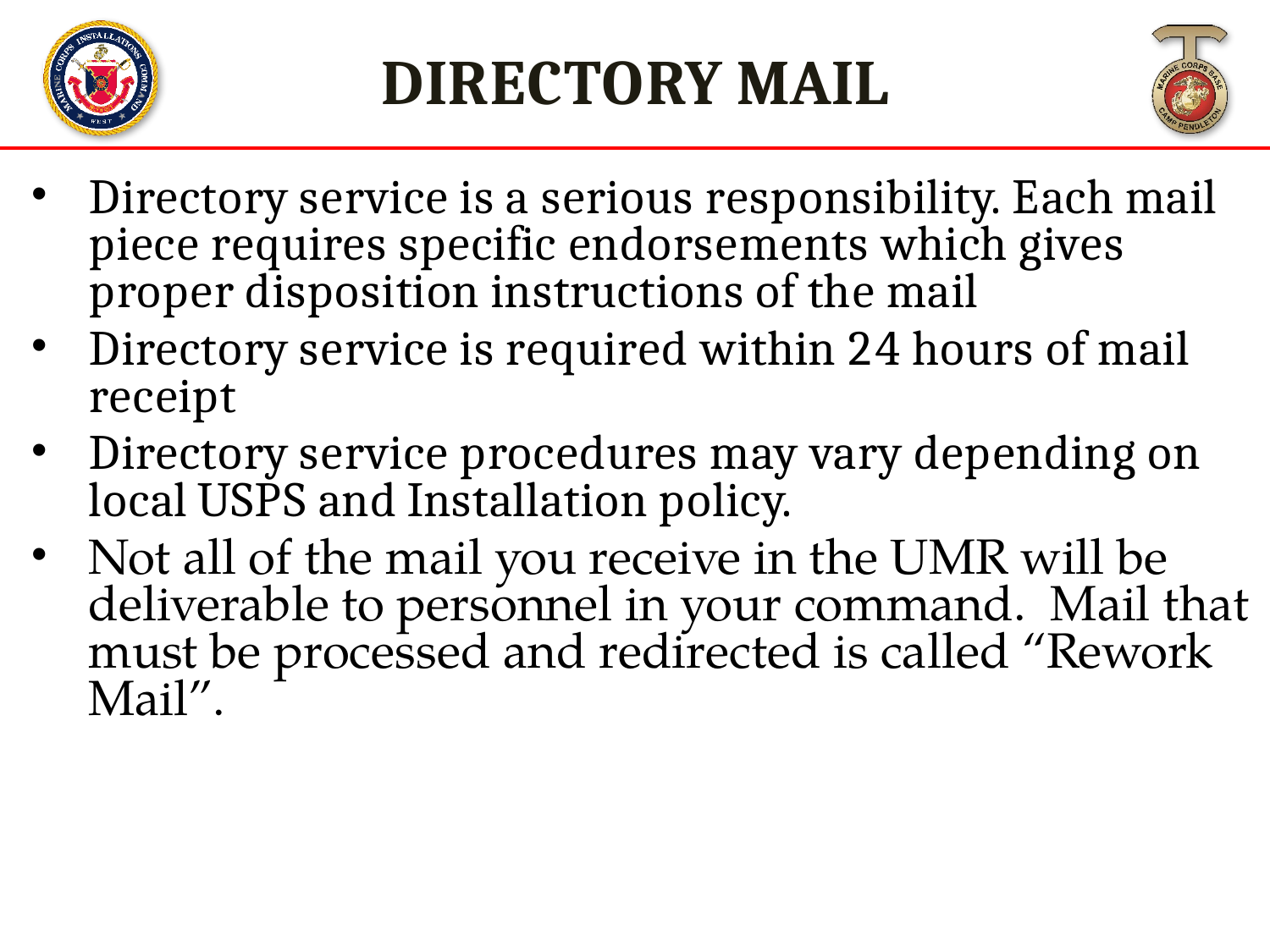

DIRECTORY MAIL
Directory service is a serious responsibility. Each mail piece requires specific endorsements which gives proper disposition instructions of the mail
Directory service is required within 24 hours of mail receipt
Directory service procedures may vary depending on local USPS and Installation policy.
Not all of the mail you receive in the UMR will be deliverable to personnel in your command.  Mail that must be processed and redirected is called “Rework Mail”.